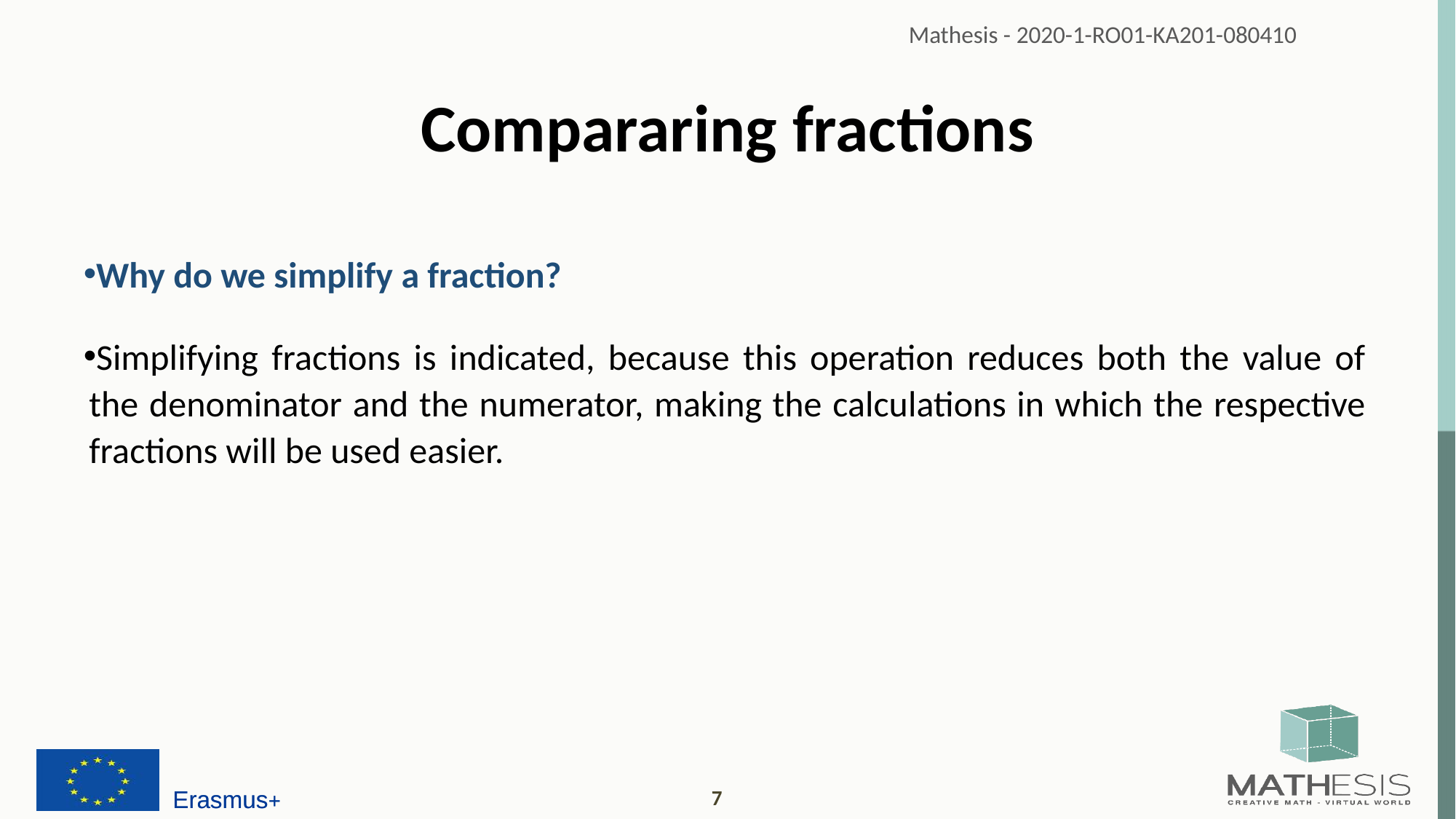

# Compararing fractions
Why do we simplify a fraction?
Simplifying fractions is indicated, because this operation reduces both the value of the denominator and the numerator, making the calculations in which the respective fractions will be used easier.